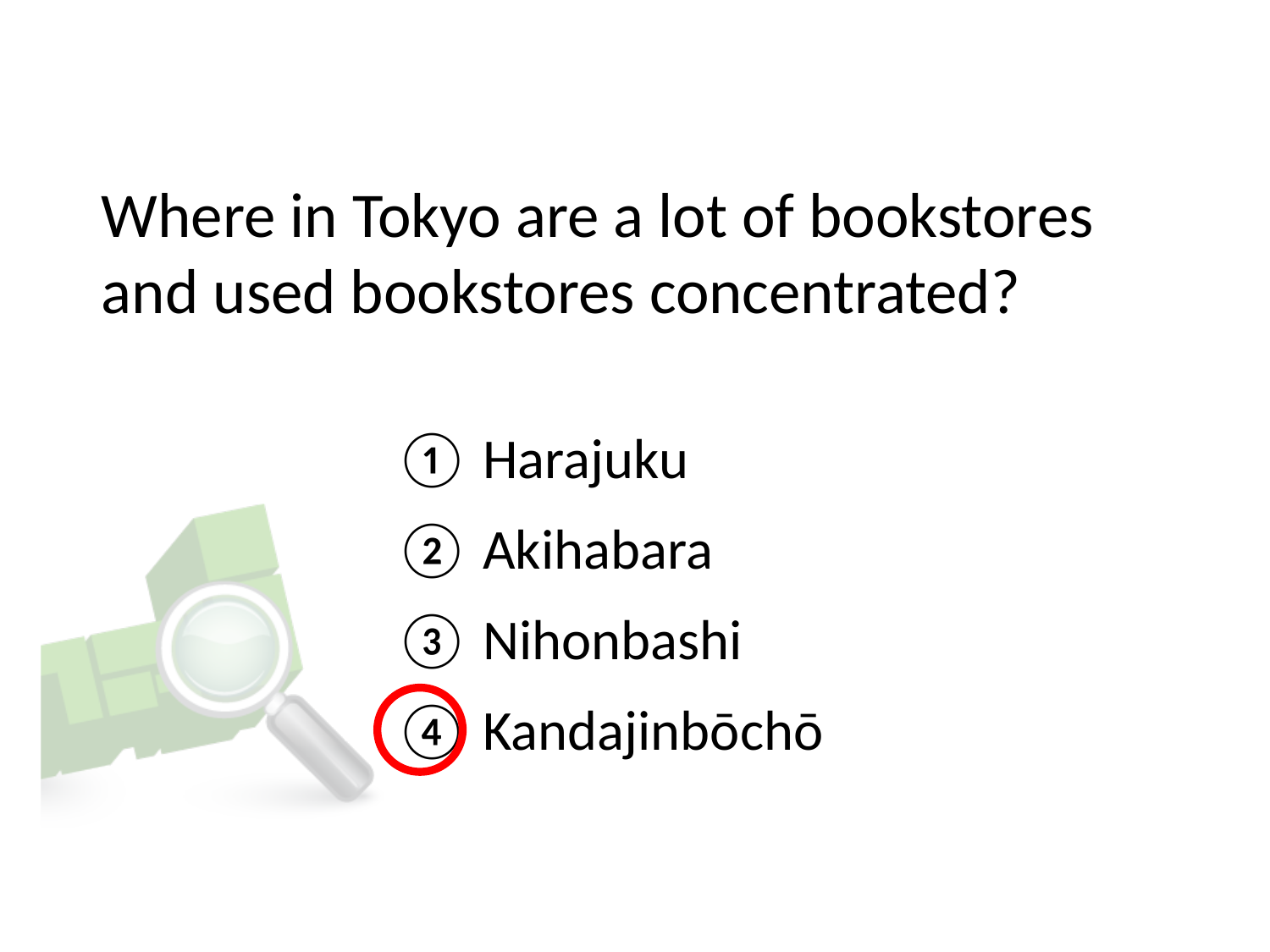

# Where in Tokyo are a lot of bookstores and used bookstores concentrated?
① Harajuku
② Akihabara
③ Nihonbashi
④ Kandajinbōchō